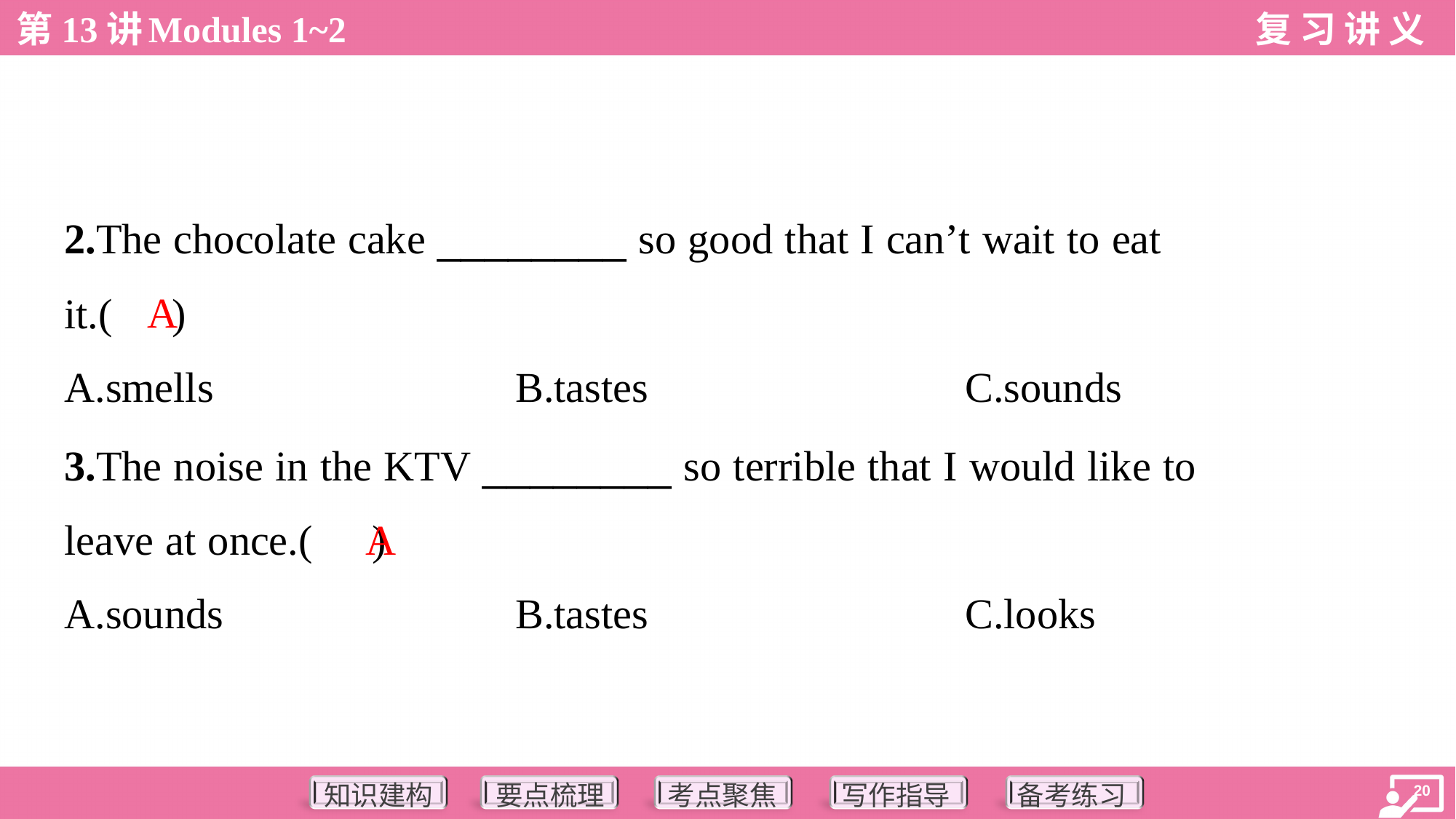

2.The chocolate cake ________ so good that I can’t wait to eat
it.(     )
A
A.smells	B.tastes	C.sounds
3.The noise in the KTV ________ so terrible that I would like to
leave at once.(     )
A
A.sounds	B.tastes	C.looks